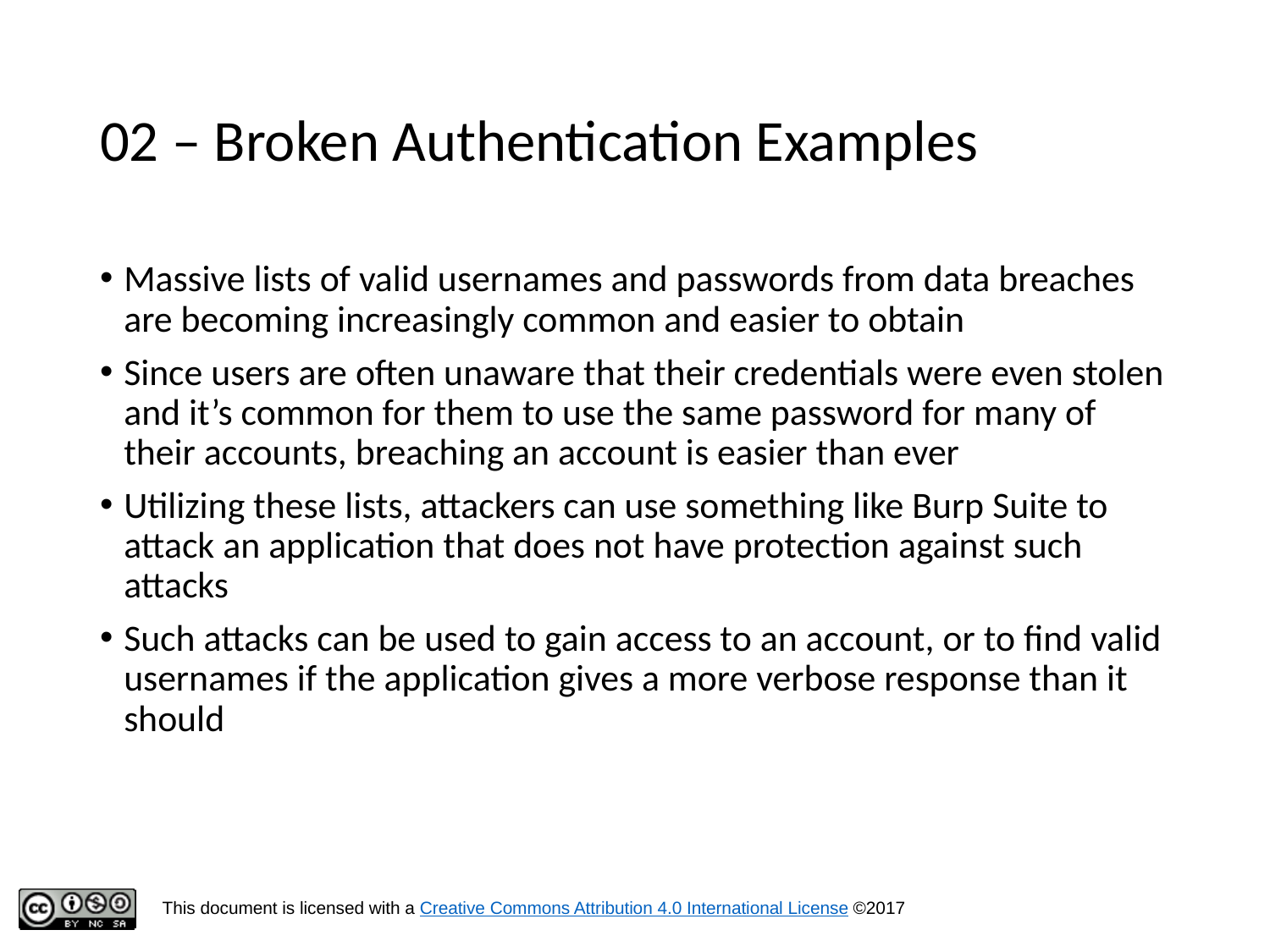

# 02 – Broken Authentication Examples
Massive lists of valid usernames and passwords from data breaches are becoming increasingly common and easier to obtain
Since users are often unaware that their credentials were even stolen and it’s common for them to use the same password for many of their accounts, breaching an account is easier than ever
Utilizing these lists, attackers can use something like Burp Suite to attack an application that does not have protection against such attacks
Such attacks can be used to gain access to an account, or to find valid usernames if the application gives a more verbose response than it should